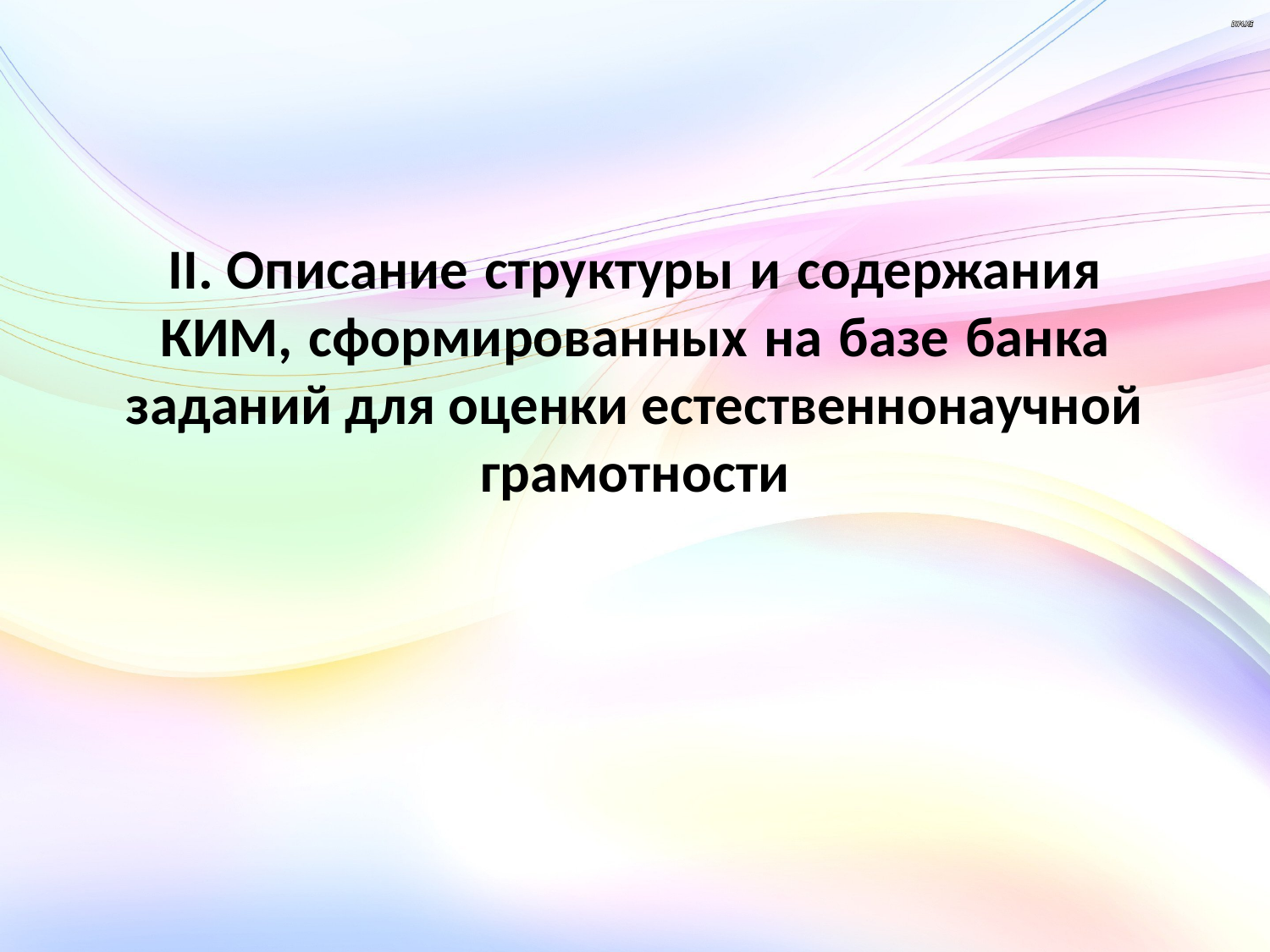

II. Описание структуры и содержания КИМ, сформированных на базе банка заданий для оценки естественнонаучной грамотности